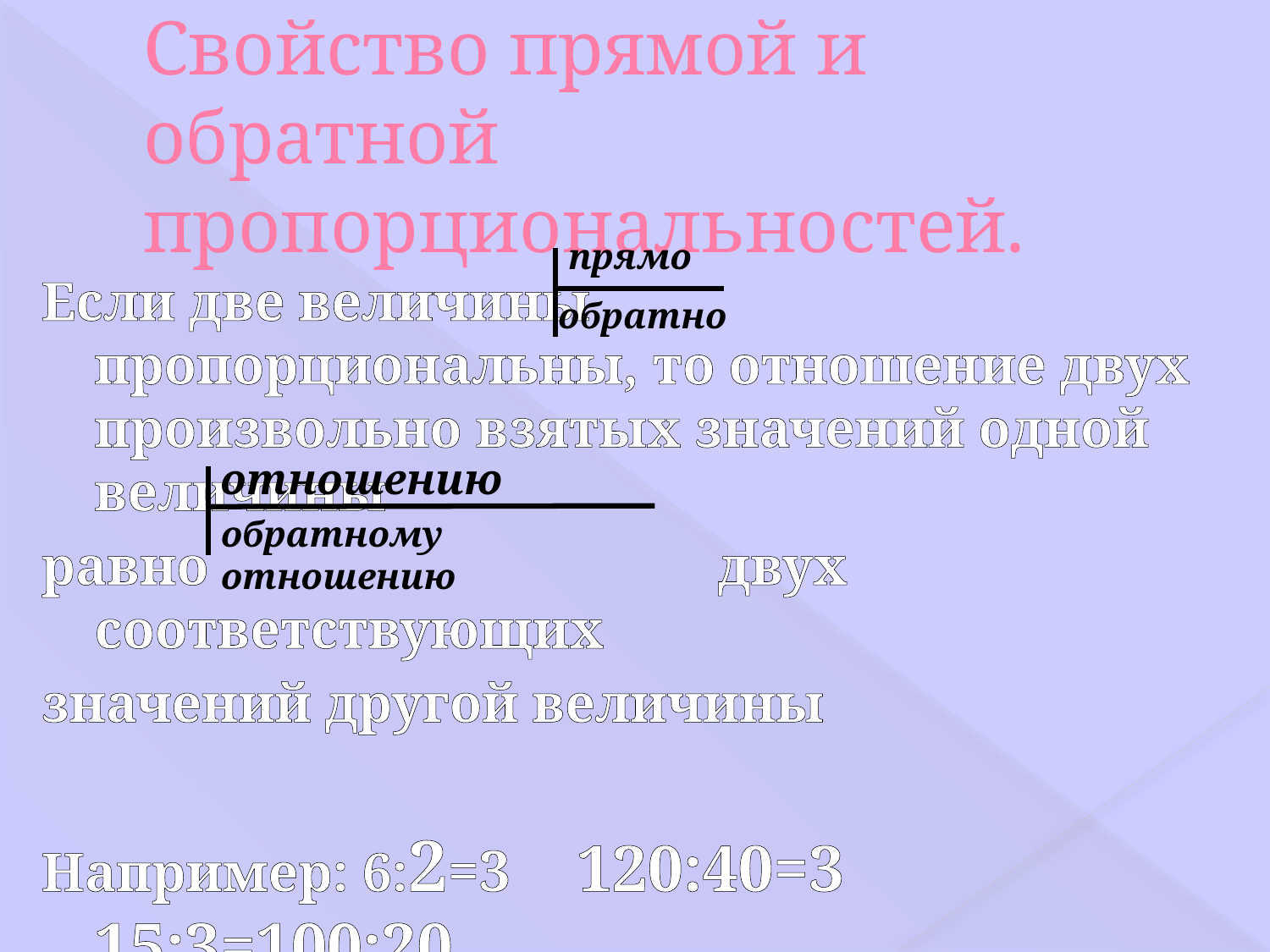

# Свойство прямой и обратной пропорциональностей.
прямо
обратно
Если две величины                пропорциональны, то отношение двух произвольно взятых значений одной величины
равно                                     двух соответствующих
значений другой величины

Например: 6:2=3    120:40=3      15:3=100:20
отношению
обратному отношению